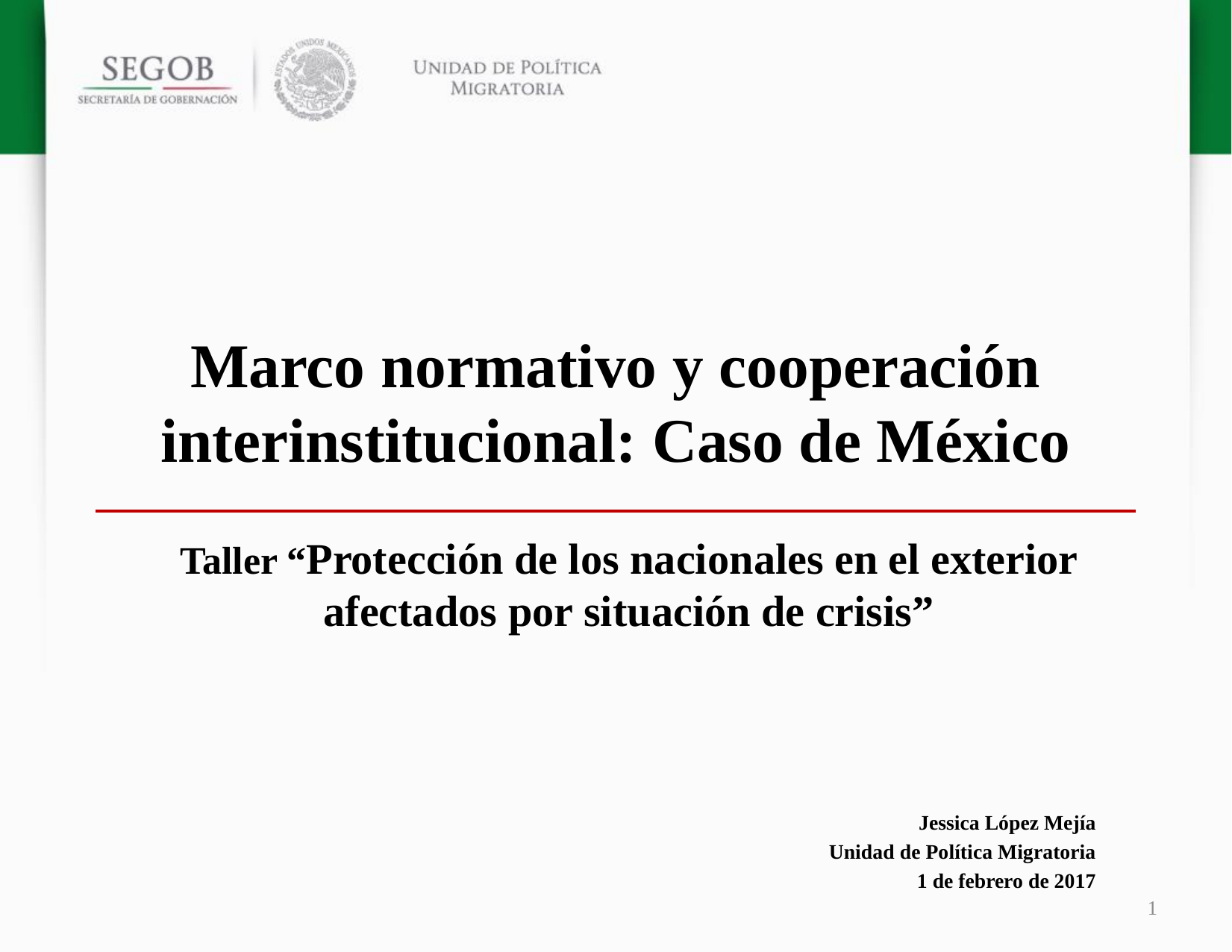

# Marco normativo y cooperación interinstitucional: Caso de México
Taller “Protección de los nacionales en el exterior afectados por situación de crisis”

Jessica López Mejía
Unidad de Política Migratoria
1 de febrero de 2017

1